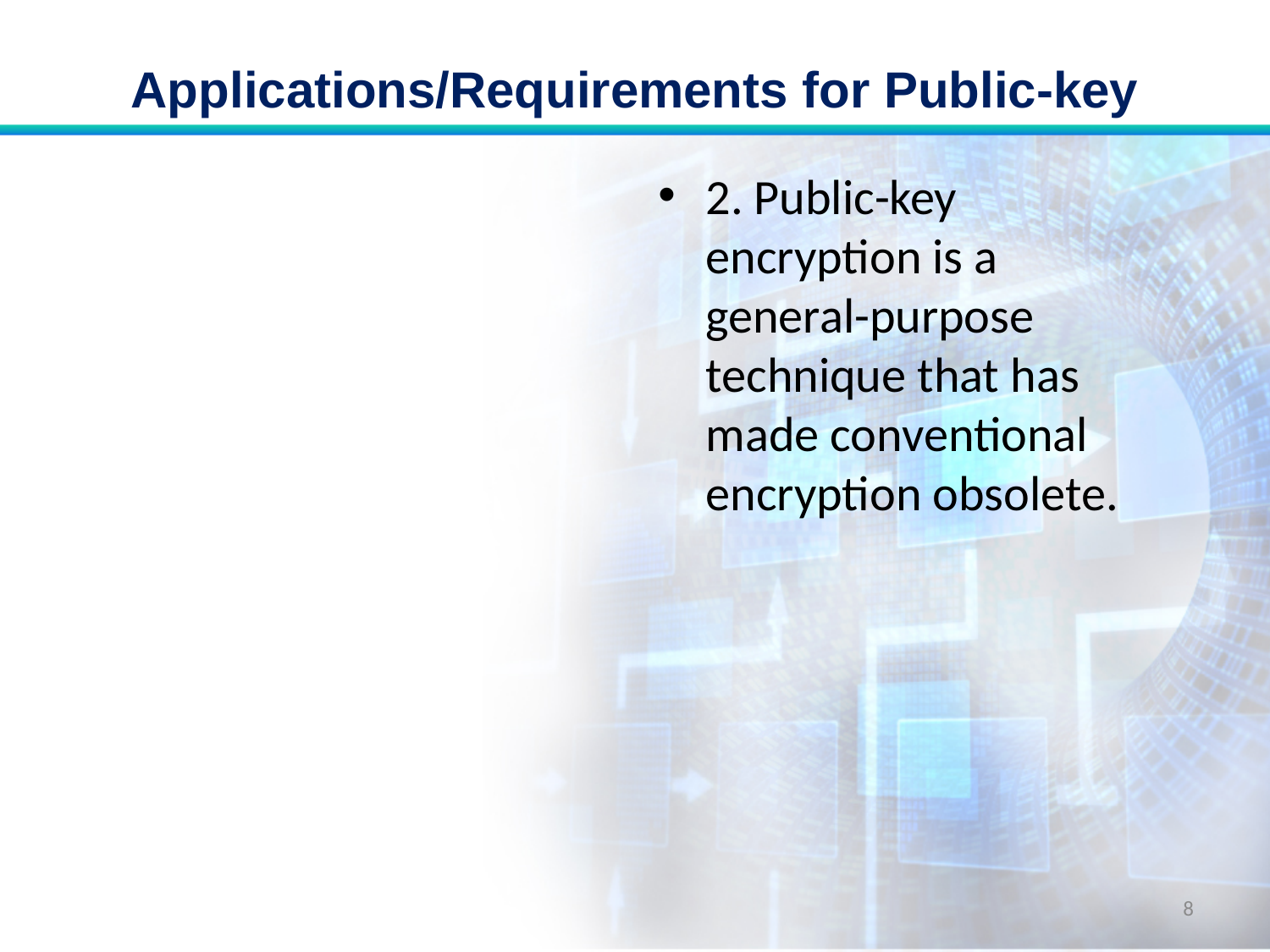

# Applications/Requirements for Public-key
2. Public-key encryption is a general-purpose technique that has made conventional encryption obsolete.
8